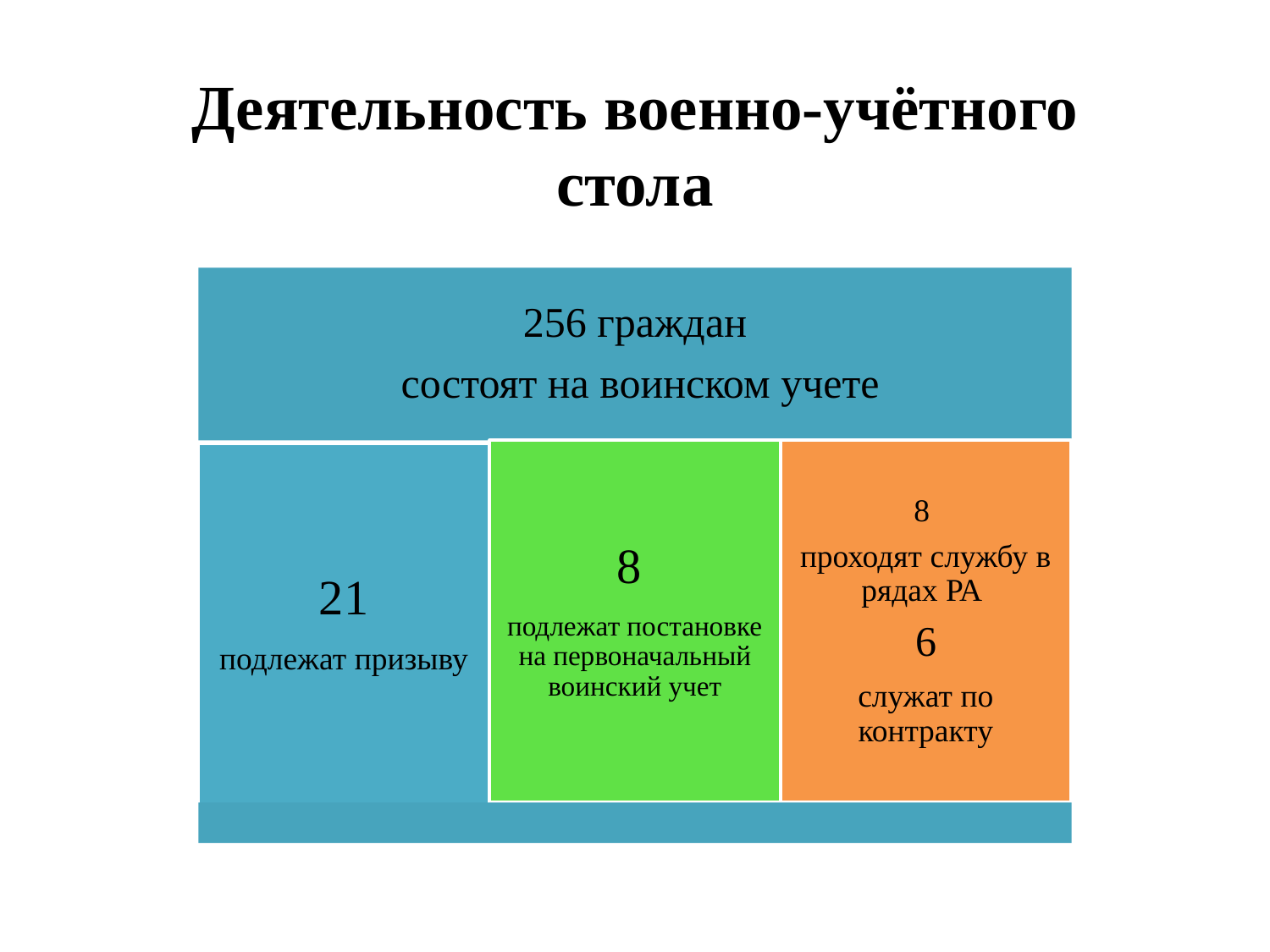

Деятельность военно-учётного стола

256 граждан
 состоят на воинском учете
21
подлежат призыву
8
подлежат постановке на первоначальный воинский учет
8
проходят службу в рядах РА
6
служат по контракту